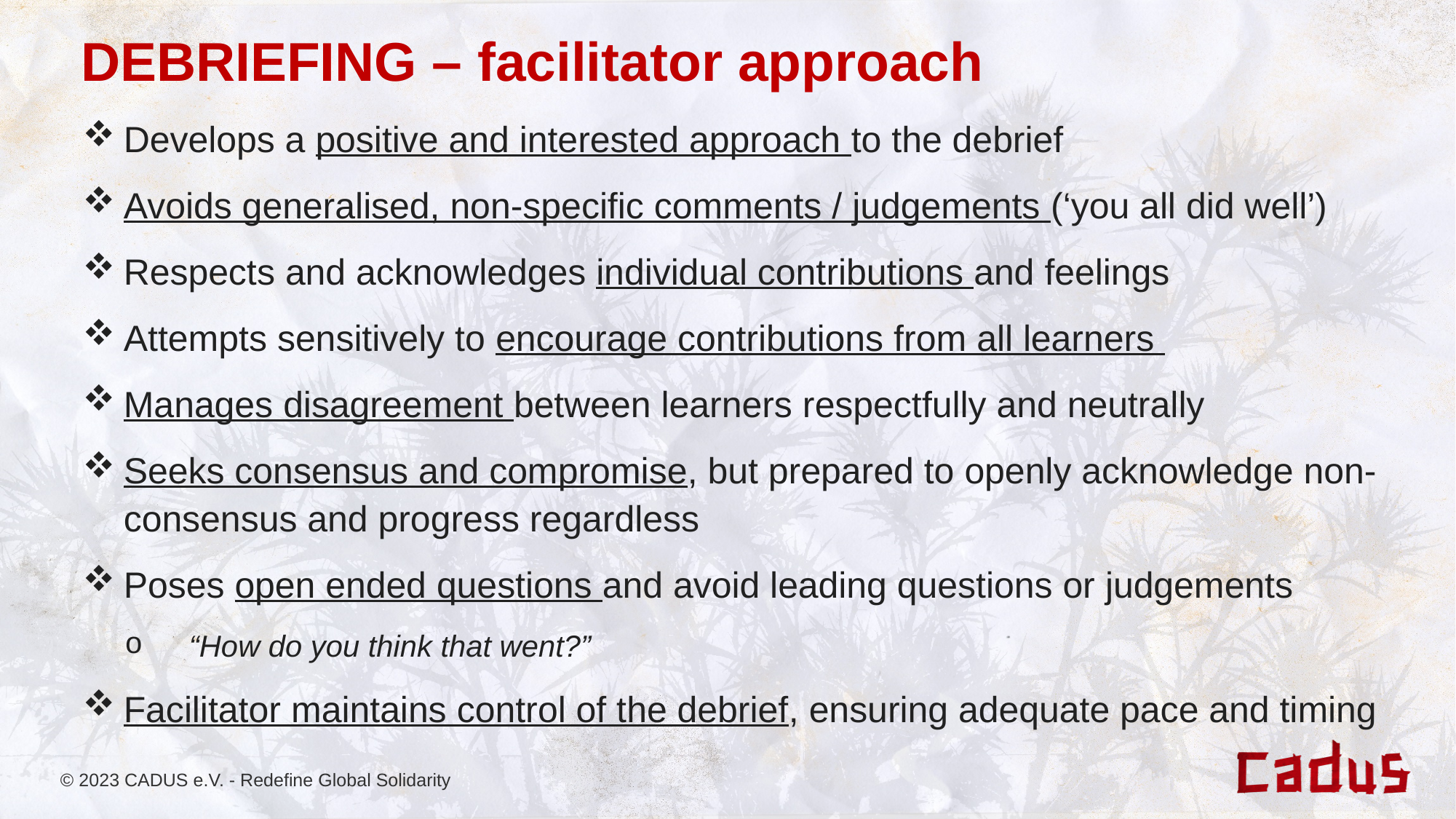

DEBRIEFING – facilitator approach
Develops a positive and interested approach to the debrief
Avoids generalised, non-specific comments / judgements (‘you all did well’)
Respects and acknowledges individual contributions and feelings
Attempts sensitively to encourage contributions from all learners
Manages disagreement between learners respectfully and neutrally
Seeks consensus and compromise, but prepared to openly acknowledge non-consensus and progress regardless
Poses open ended questions and avoid leading questions or judgements
“How do you think that went?”
Facilitator maintains control of the debrief, ensuring adequate pace and timing